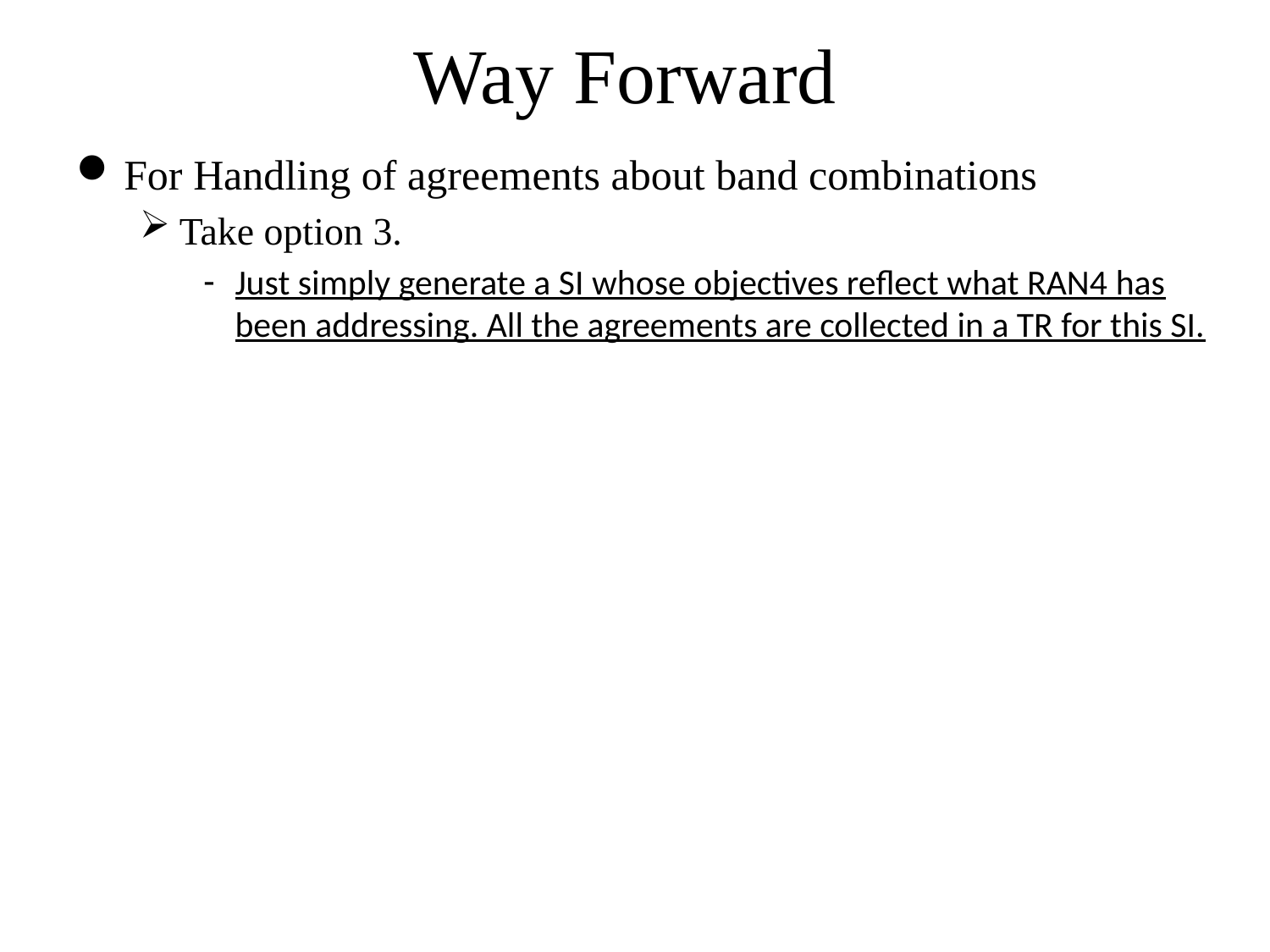

# Way Forward
For Handling of agreements about band combinations
Take option 3.
Just simply generate a SI whose objectives reflect what RAN4 has been addressing. All the agreements are collected in a TR for this SI.